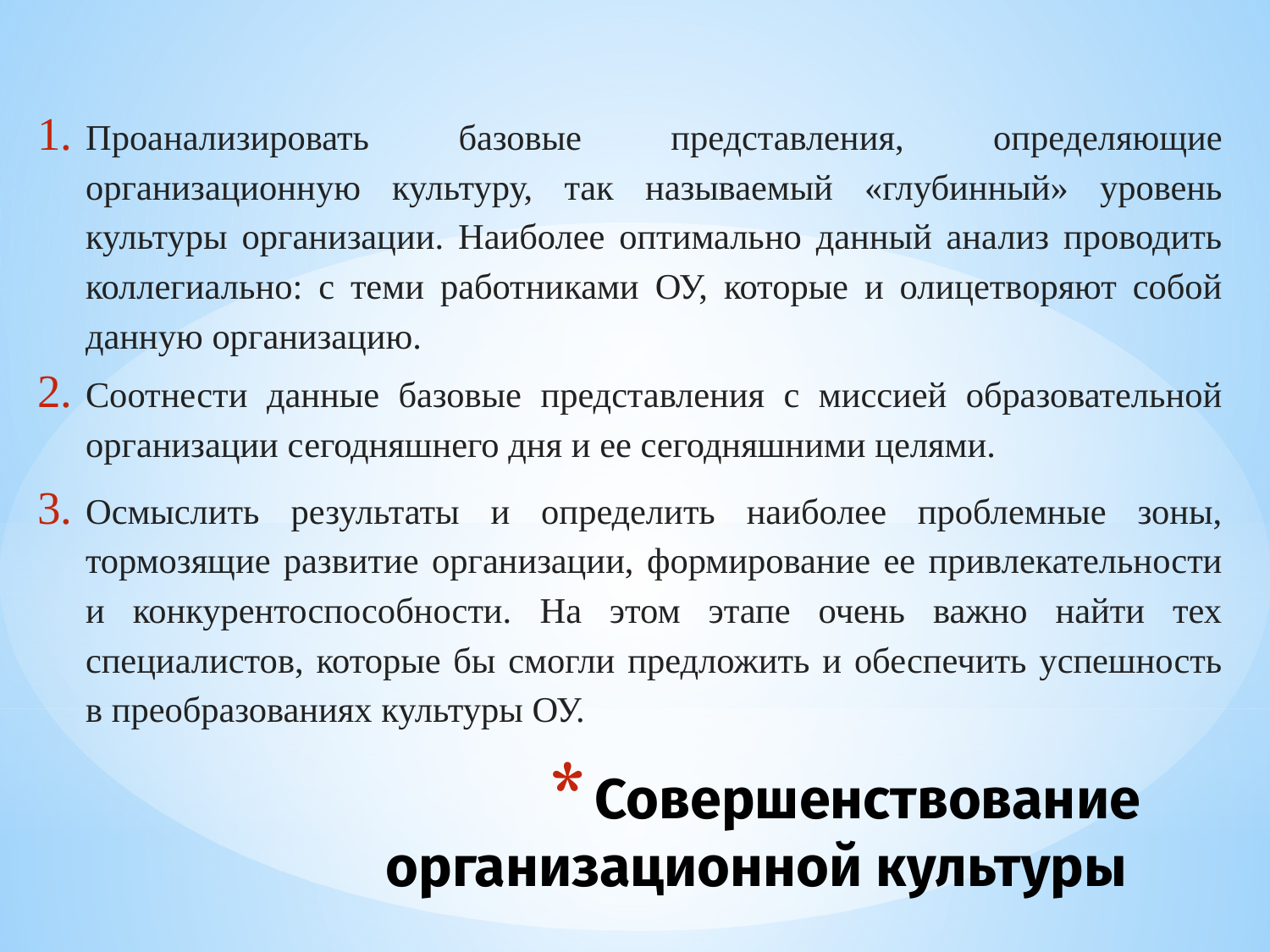

Проанализировать базовые представления, определяющие организационную культуру, так называемый «глубинный» уровень культуры организации. Наиболее оптимально данный анализ проводить коллегиально: с теми работниками ОУ, которые и олицетворяют собой данную организацию.
Соотнести данные базовые представления с миссией образовательной организации сегодняшнего дня и ее сегодняшними целями.
Осмыслить результаты и определить наиболее проблемные зоны, тормозящие развитие организации, формирование ее привлекательности и конкурентоспособности. На этом этапе очень важно найти тех специалистов, которые бы смогли предложить и обеспечить успешность в преобразованиях культуры ОУ.

# Совершенствование организационной культуры